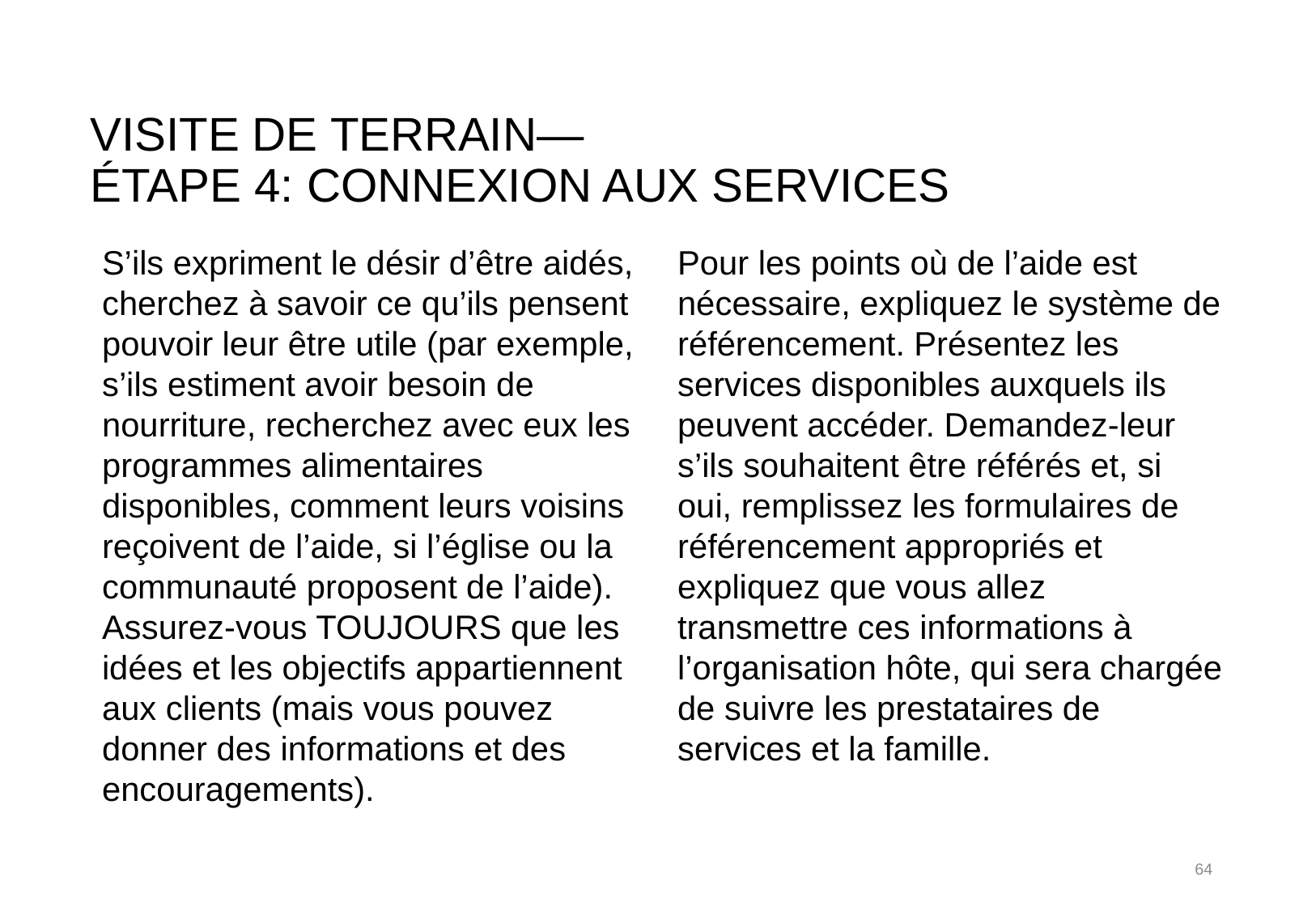

# Visite de terrain— étape 4: Connexion aux services
S’ils expriment le désir d’être aidés, cherchez à savoir ce qu’ils pensent pouvoir leur être utile (par exemple, s’ils estiment avoir besoin de nourriture, recherchez avec eux les programmes alimentaires disponibles, comment leurs voisins reçoivent de l’aide, si l’église ou la communauté proposent de l’aide). Assurez-vous TOUJOURS que les idées et les objectifs appartiennent aux clients (mais vous pouvez donner des informations et des encouragements).
Pour les points où de l’aide est nécessaire, expliquez le système de référencement. Présentez les services disponibles auxquels ils peuvent accéder. Demandez-leur s’ils souhaitent être référés et, si oui, remplissez les formulaires de référencement appropriés et expliquez que vous allez transmettre ces informations à l’organisation hôte, qui sera chargée de suivre les prestataires de services et la famille.

64